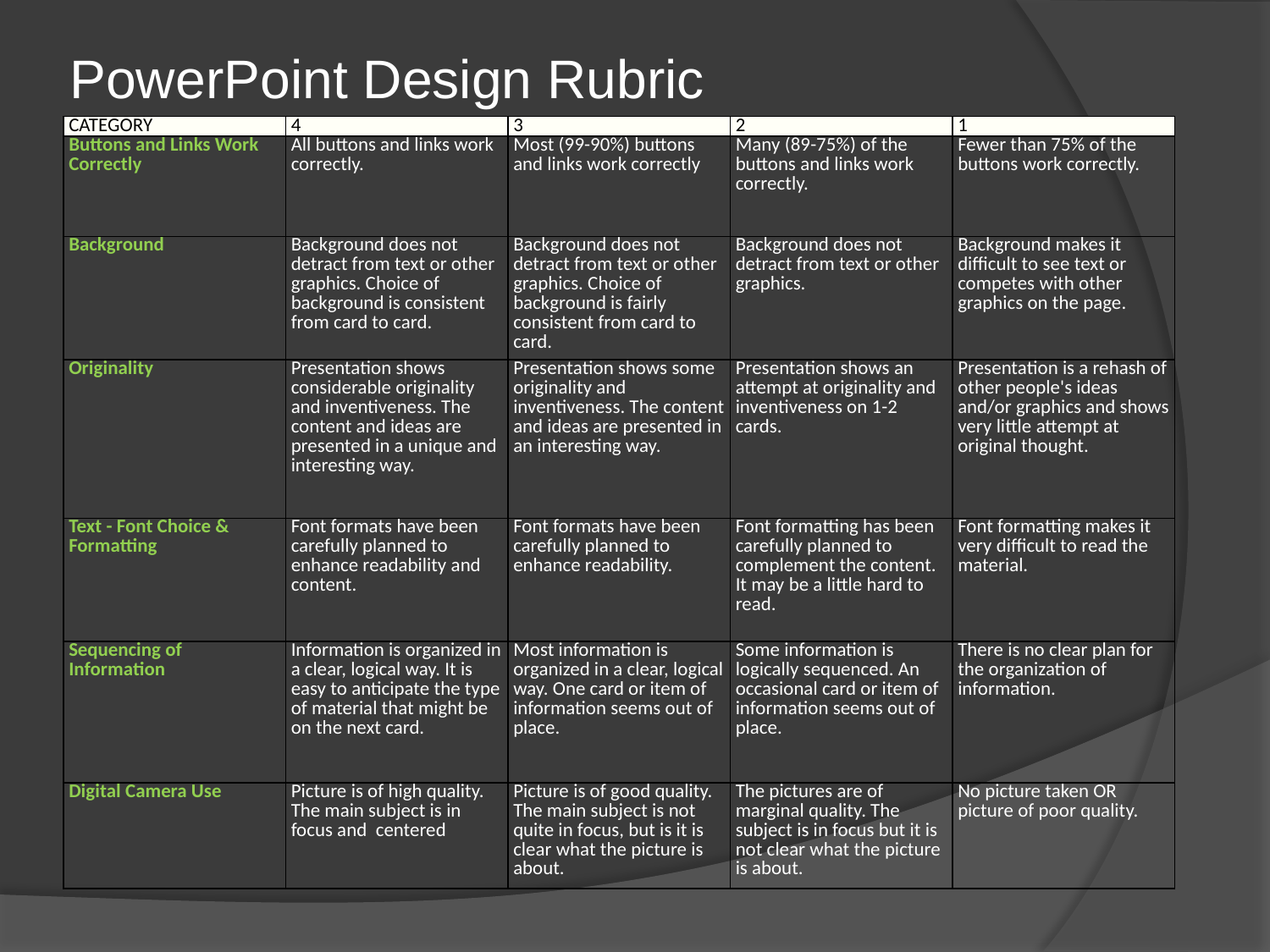

# PowerPoint Design Rubric
| CATEGORY | 4 | 3 | 2 | 1 |
| --- | --- | --- | --- | --- |
| Buttons and Links Work Correctly | All buttons and links work correctly. | Most (99-90%) buttons and links work correctly | Many (89-75%) of the buttons and links work correctly. | Fewer than 75% of the buttons work correctly. |
| Background | Background does not detract from text or other graphics. Choice of background is consistent from card to card. | Background does not detract from text or other graphics. Choice of background is fairly consistent from card to card. | Background does not detract from text or other graphics. | Background makes it difficult to see text or competes with other graphics on the page. |
| Originality | Presentation shows considerable originality and inventiveness. The content and ideas are presented in a unique and interesting way. | Presentation shows some originality and inventiveness. The content and ideas are presented in an interesting way. | Presentation shows an attempt at originality and inventiveness on 1-2 cards. | Presentation is a rehash of other people's ideas and/or graphics and shows very little attempt at original thought. |
| Text - Font Choice & Formatting | Font formats have been carefully planned to enhance readability and content. | Font formats have been carefully planned to enhance readability. | Font formatting has been carefully planned to complement the content. It may be a little hard to read. | Font formatting makes it very difficult to read the material. |
| Sequencing of Information | Information is organized in a clear, logical way. It is easy to anticipate the type of material that might be on the next card. | Most information is organized in a clear, logical way. One card or item of information seems out of place. | Some information is logically sequenced. An occasional card or item of information seems out of place. | There is no clear plan for the organization of information. |
| Digital Camera Use | Picture is of high quality. The main subject is in focus and centered | Picture is of good quality. The main subject is not quite in focus, but is it is clear what the picture is about. | The pictures are of marginal quality. The subject is in focus but it is not clear what the picture is about. | No picture taken OR picture of poor quality. |